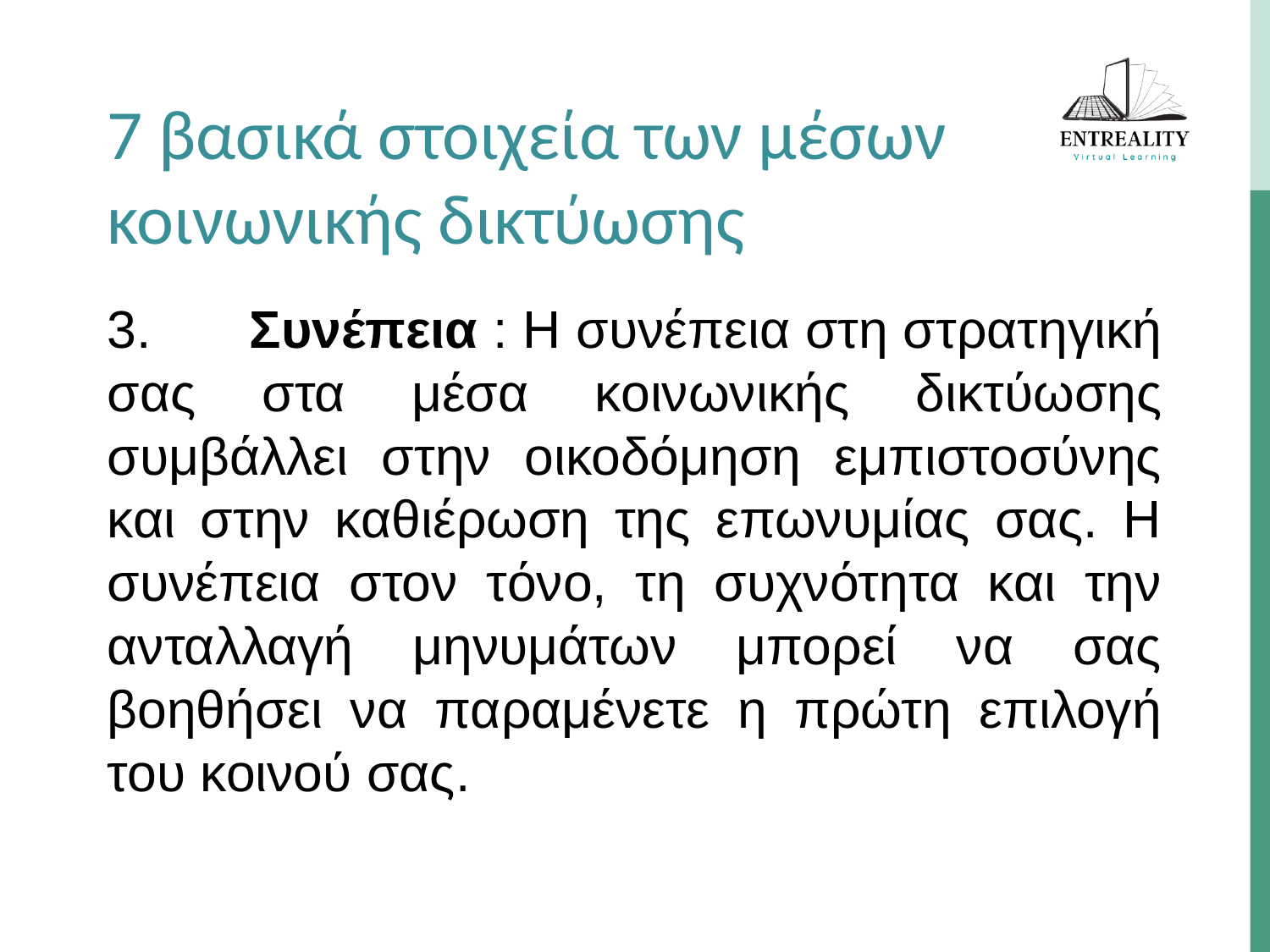

7 βασικά στοιχεία των μέσων κοινωνικής δικτύωσης

3.	 Συνέπεια : Η συνέπεια στη στρατηγική σας στα μέσα κοινωνικής δικτύωσης συμβάλλει στην οικοδόμηση εμπιστοσύνης και στην καθιέρωση της επωνυμίας σας. Η συνέπεια στον τόνο, τη συχνότητα και την ανταλλαγή μηνυμάτων μπορεί να σας βοηθήσει να παραμένετε η πρώτη επιλογή του κοινού σας.